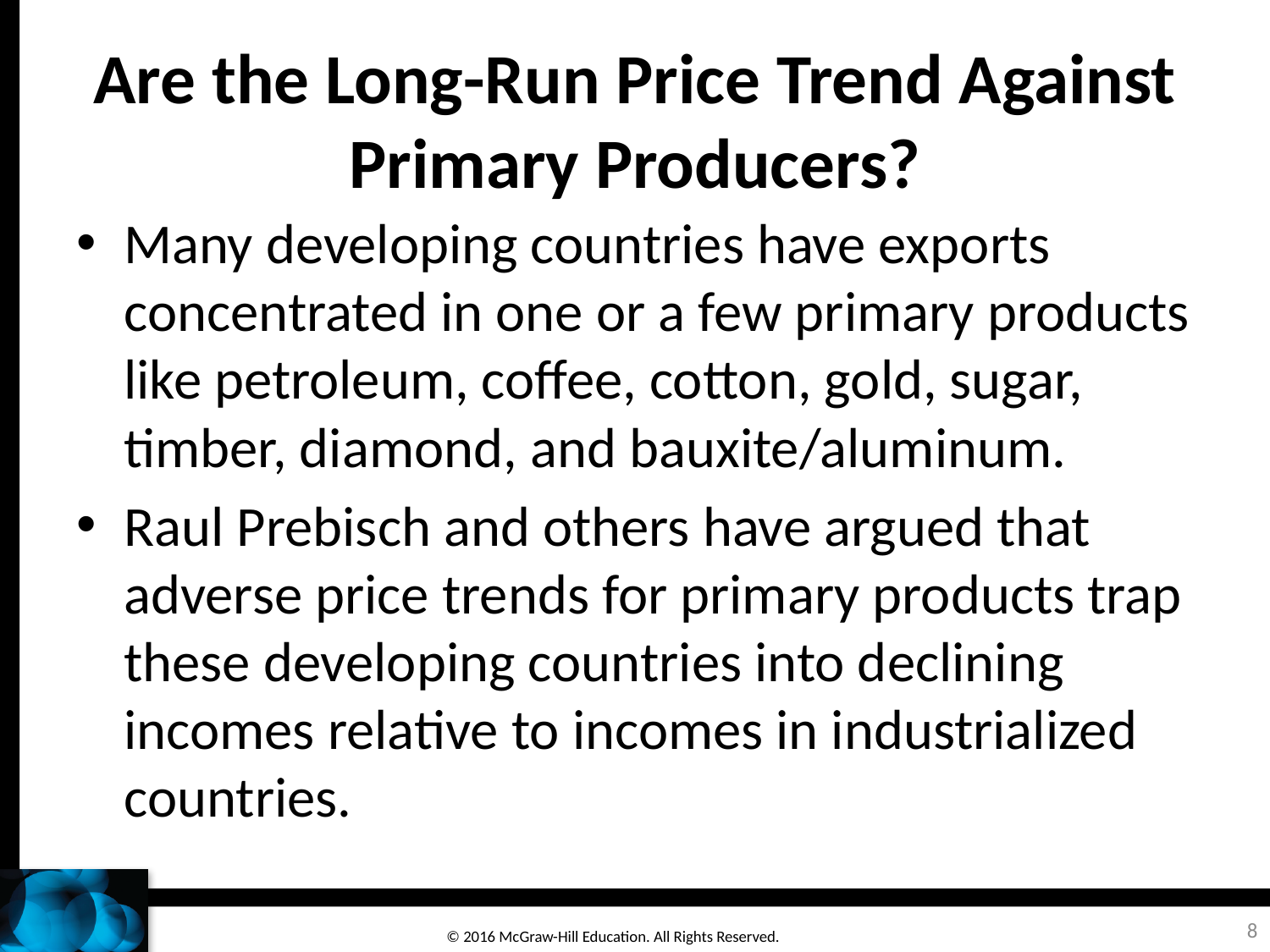

# Are the Long-Run Price Trend Against Primary Producers?
Many developing countries have exports concentrated in one or a few primary products like petroleum, coffee, cotton, gold, sugar, timber, diamond, and bauxite/aluminum.
Raul Prebisch and others have argued that  adverse price trends for primary products trap these developing countries into declining incomes relative to incomes in industrialized countries.
8
© 2016 McGraw-Hill Education. All Rights Reserved.